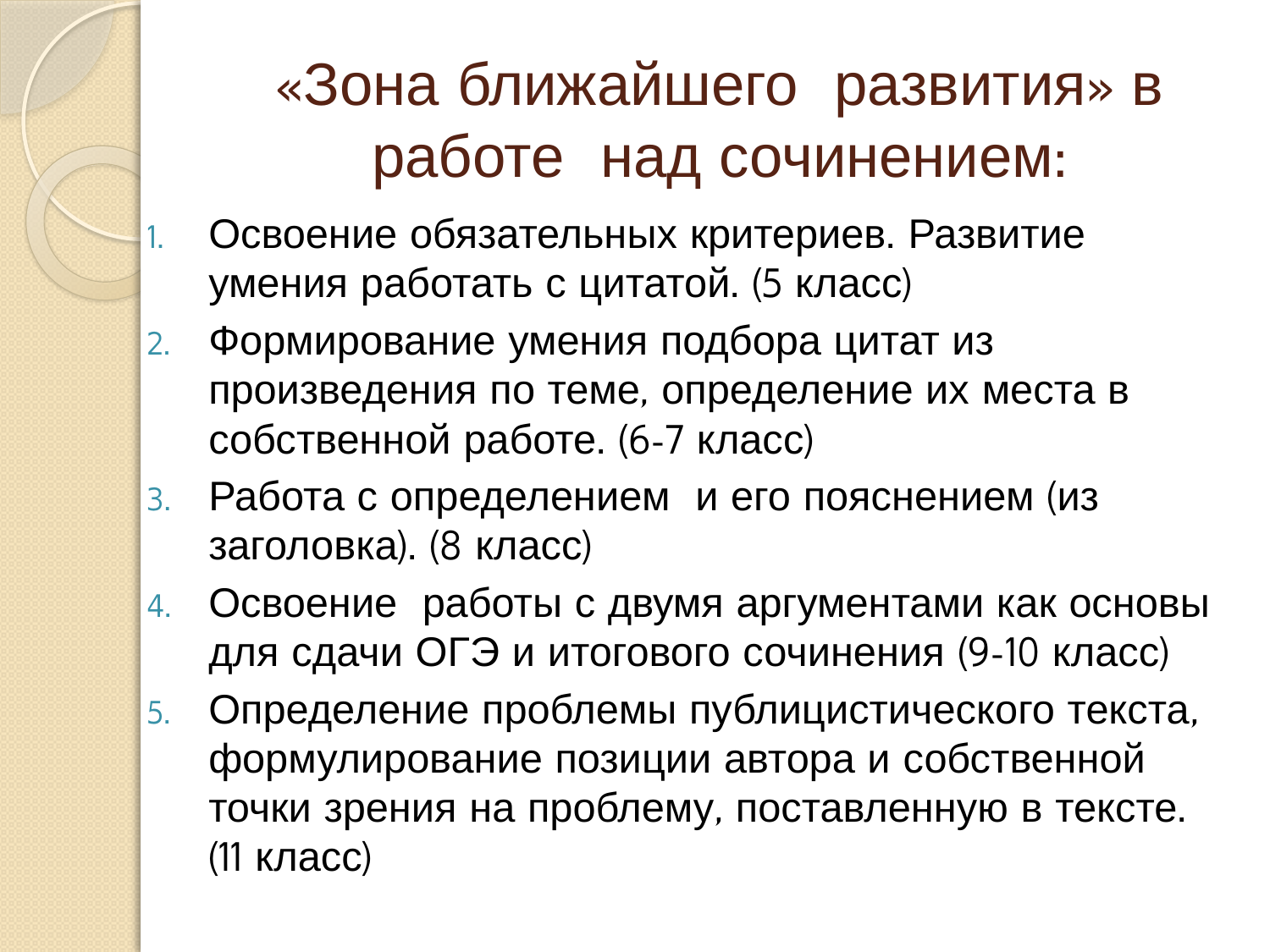

# «Зона ближайшего  развития» в работе  над сочинением:
Освоение обязательных критериев. Развитие умения работать с цитатой. (5 класс)
Формирование умения подбора цитат из произведения по теме, определение их места в собственной работе. (6-7 класс)
Работа с определением  и его пояснением (из заголовка). (8 класс)
Освоение  работы с двумя аргументами как основы для сдачи ОГЭ и итогового сочинения (9-10 класс)
Определение проблемы публицистического текста, формулирование позиции автора и собственной точки зрения на проблему, поставленную в тексте. (11 класс)